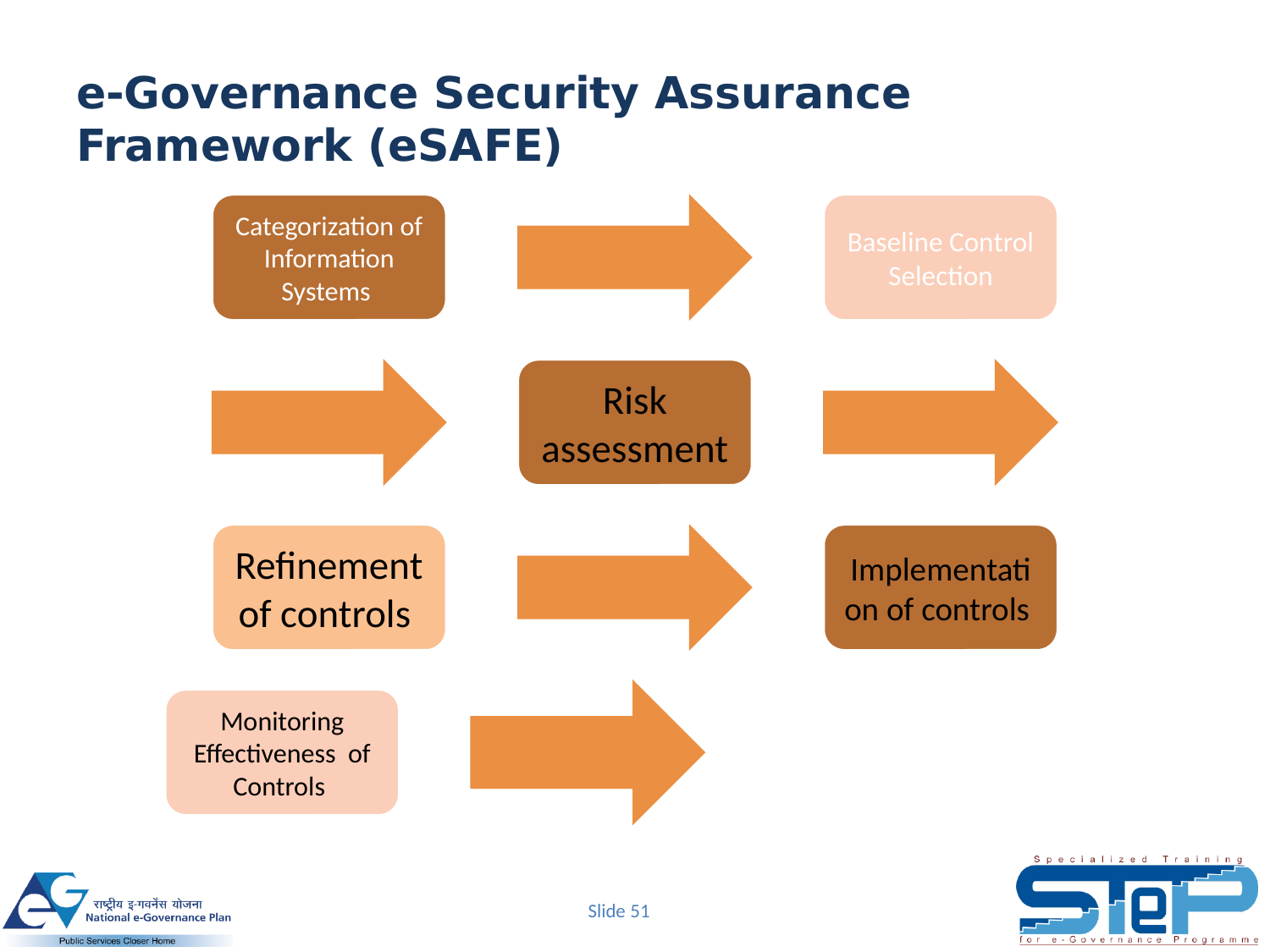

# e-Governance Security Assurance Framework (eSAFE)
Categorization of Information Systems
Baseline Control Selection
Risk assessment
Refinement of controls
Implementation of controls
Monitoring Effectiveness  of Controls